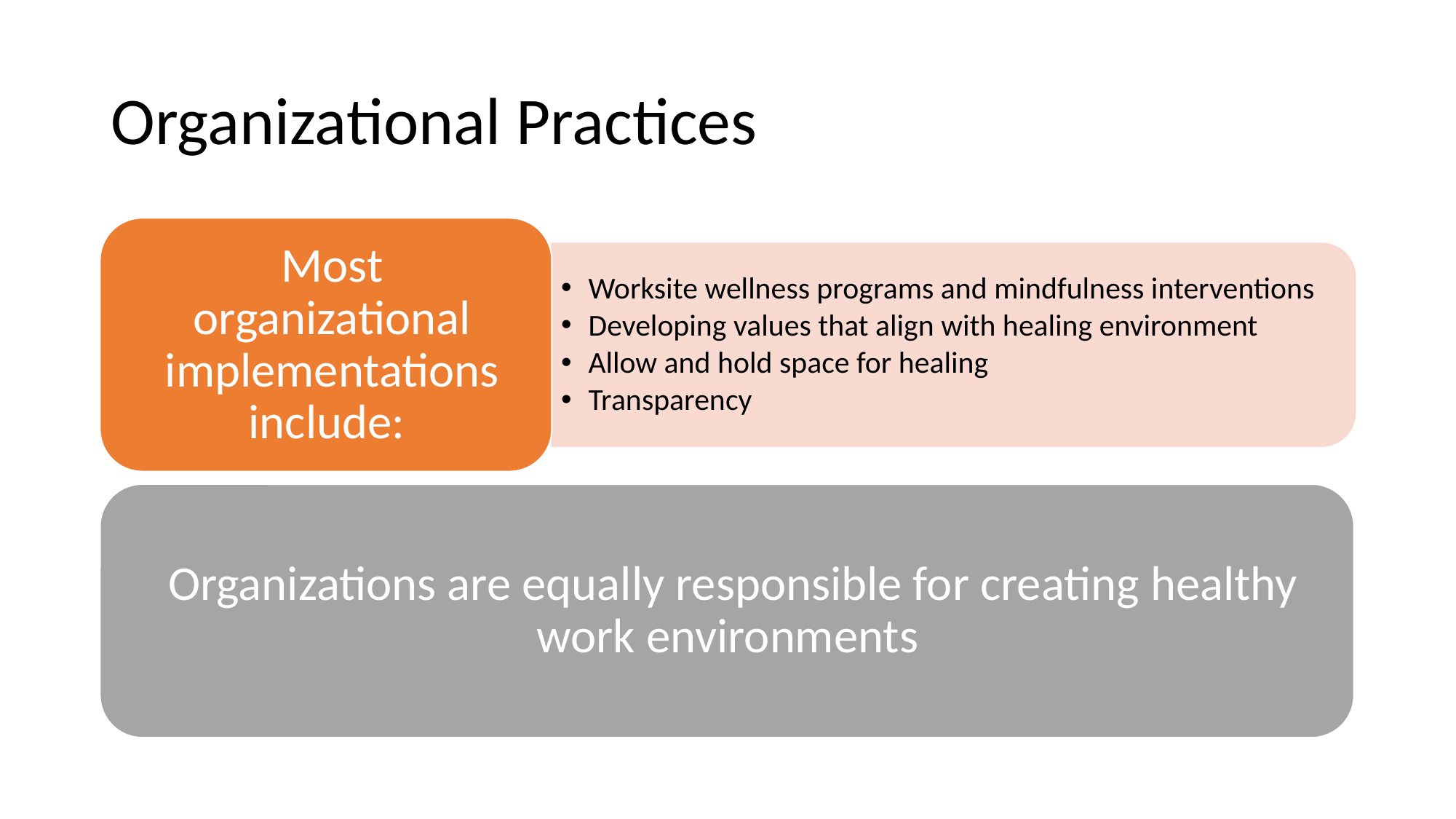

# Organizational Practices
Worksite wellness programs and mindfulness interventions
Developing values that align with healing environment
Allow and hold space for healing
Transparency
Most organizational implementations include:
Organizations are equally responsible for creating healthy work environments